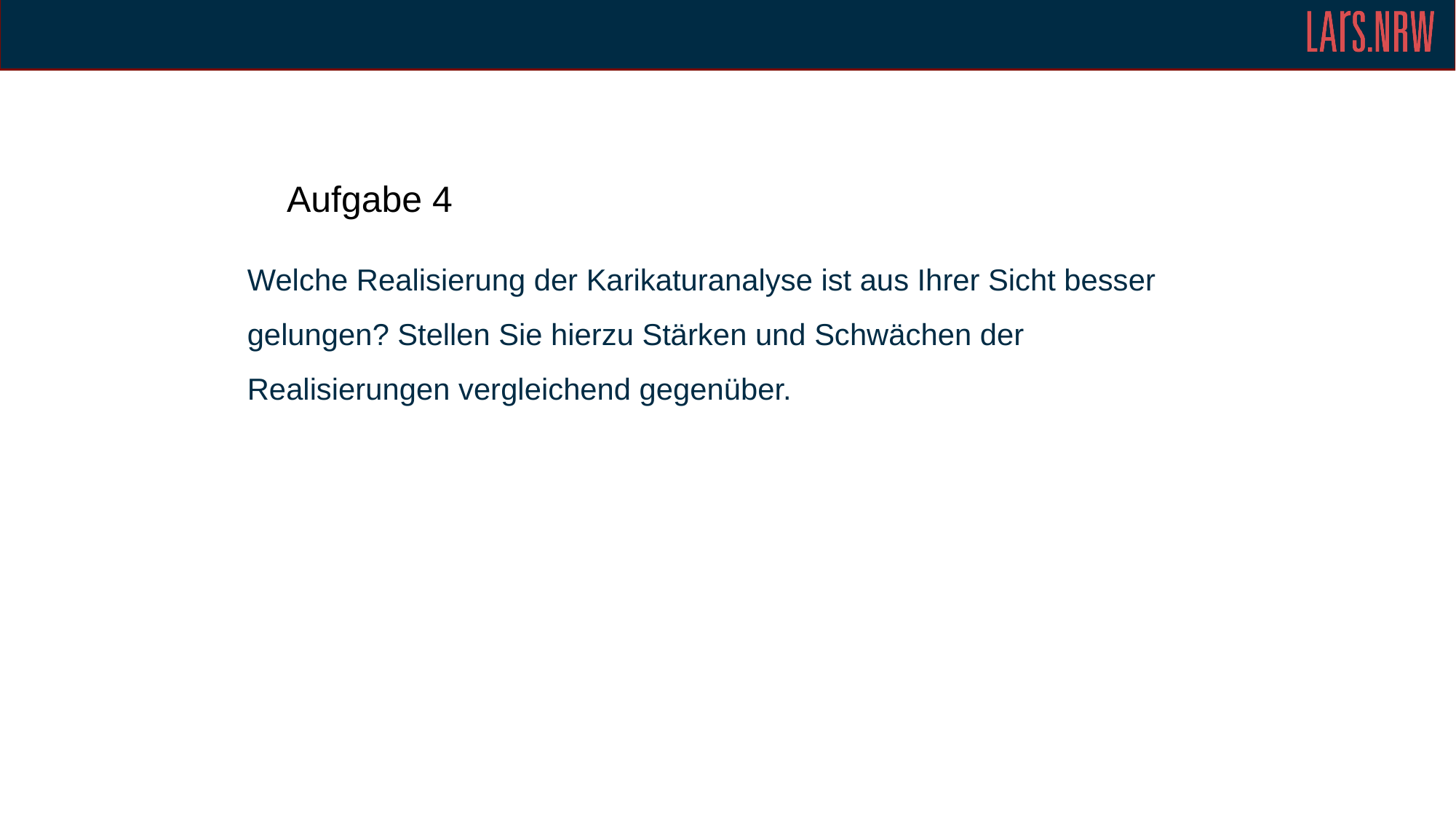

# Aufgabe 4
Welche Realisierung der Karikaturanalyse ist aus Ihrer Sicht besser gelungen? Stellen Sie hierzu Stärken und Schwächen der Realisierungen vergleichend gegenüber.